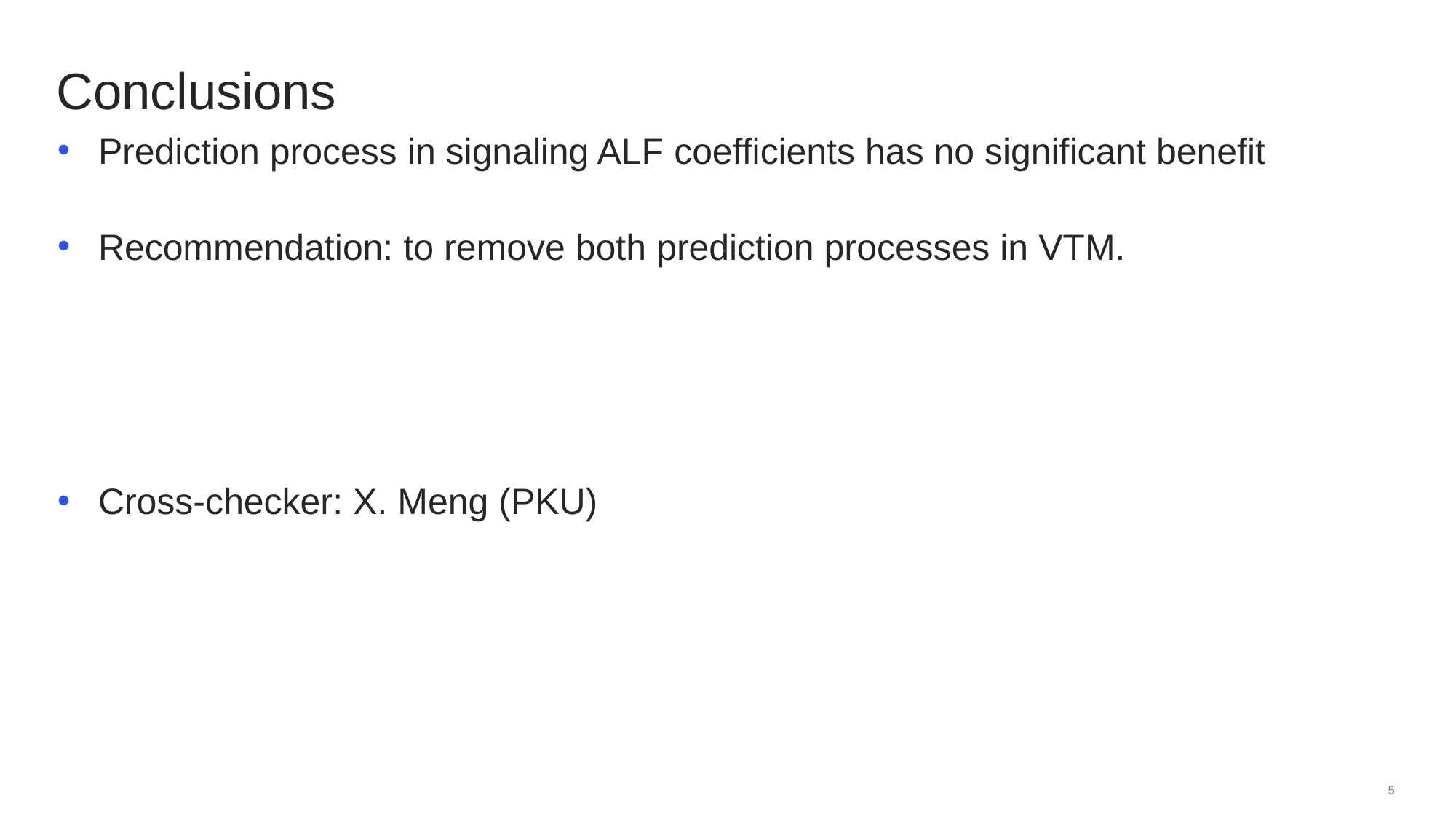

# Conclusions
Prediction process in signaling ALF coefficients has no significant benefit

Recommendation: to remove both prediction processes in VTM.

Cross-checker: X. Meng (PKU)